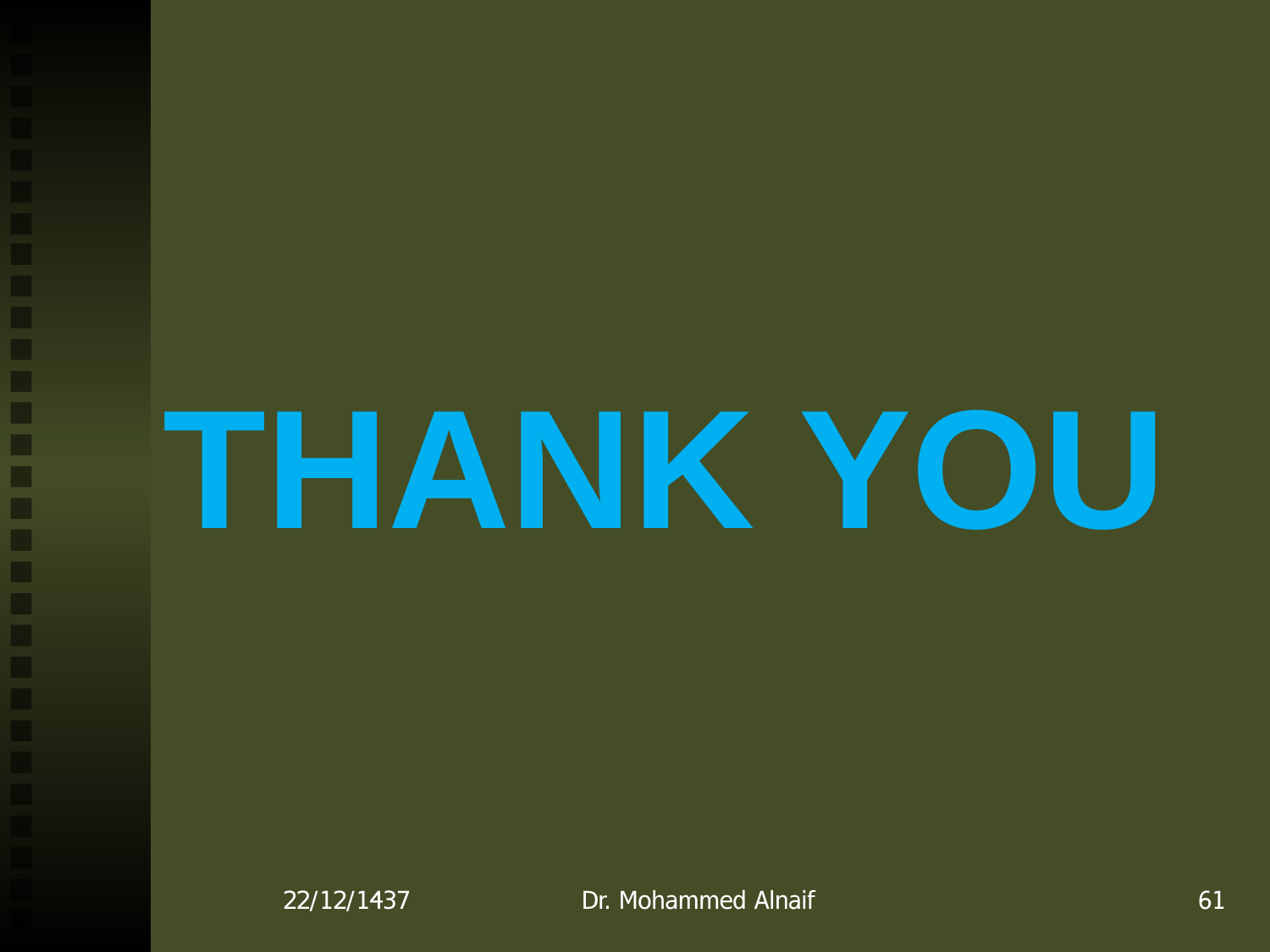

# THANK YOU
22/12/1437
Dr. Mohammed Alnaif
61